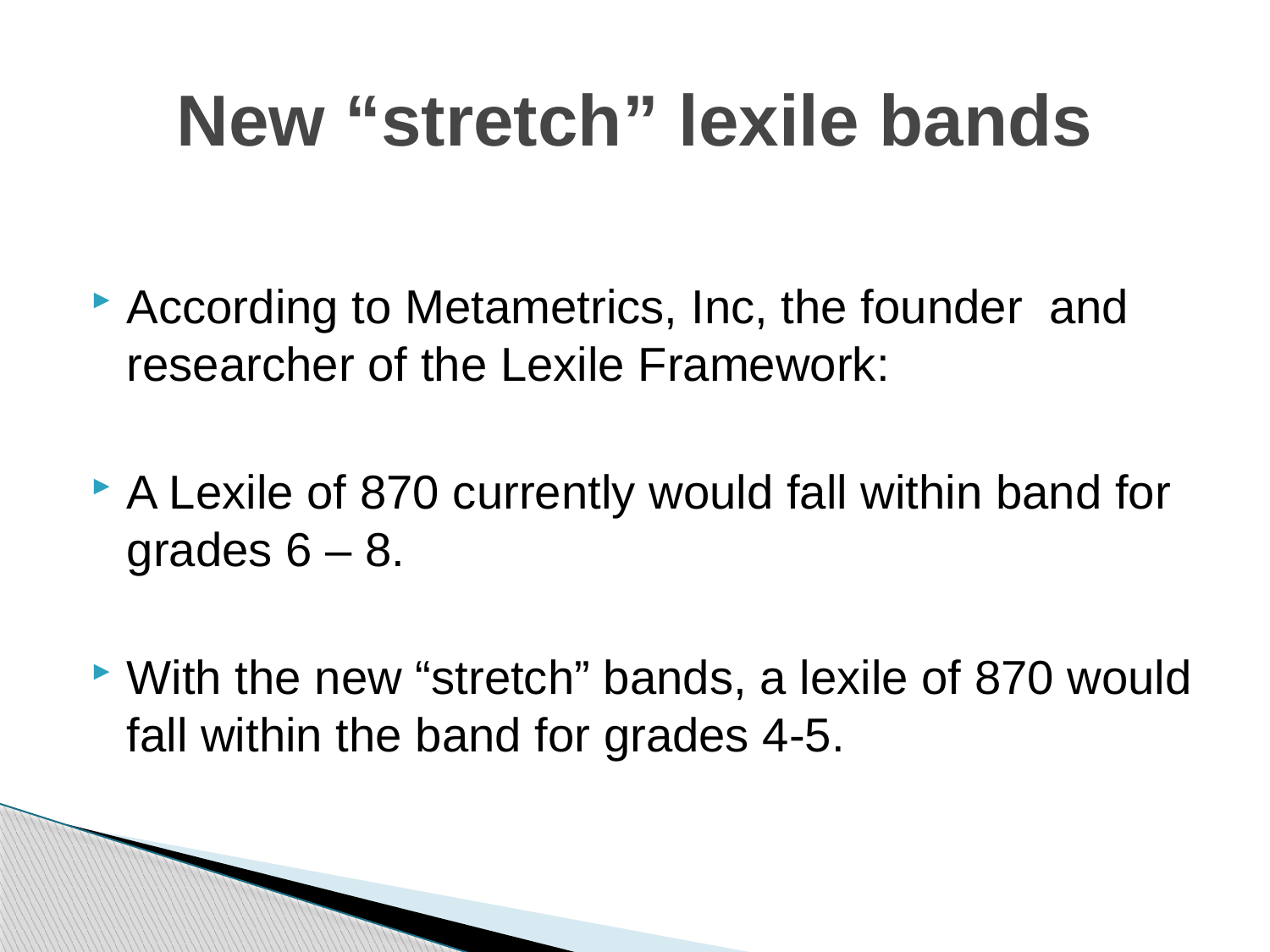

# New “stretch” lexile bands

According to Metametrics, Inc, the founder  and researcher of the Lexile Framework:

A Lexile of 870 currently would fall within band for grades 6 – 8.

With the new “stretch” bands, a lexile of 870 would fall within the band for grades 4-5.